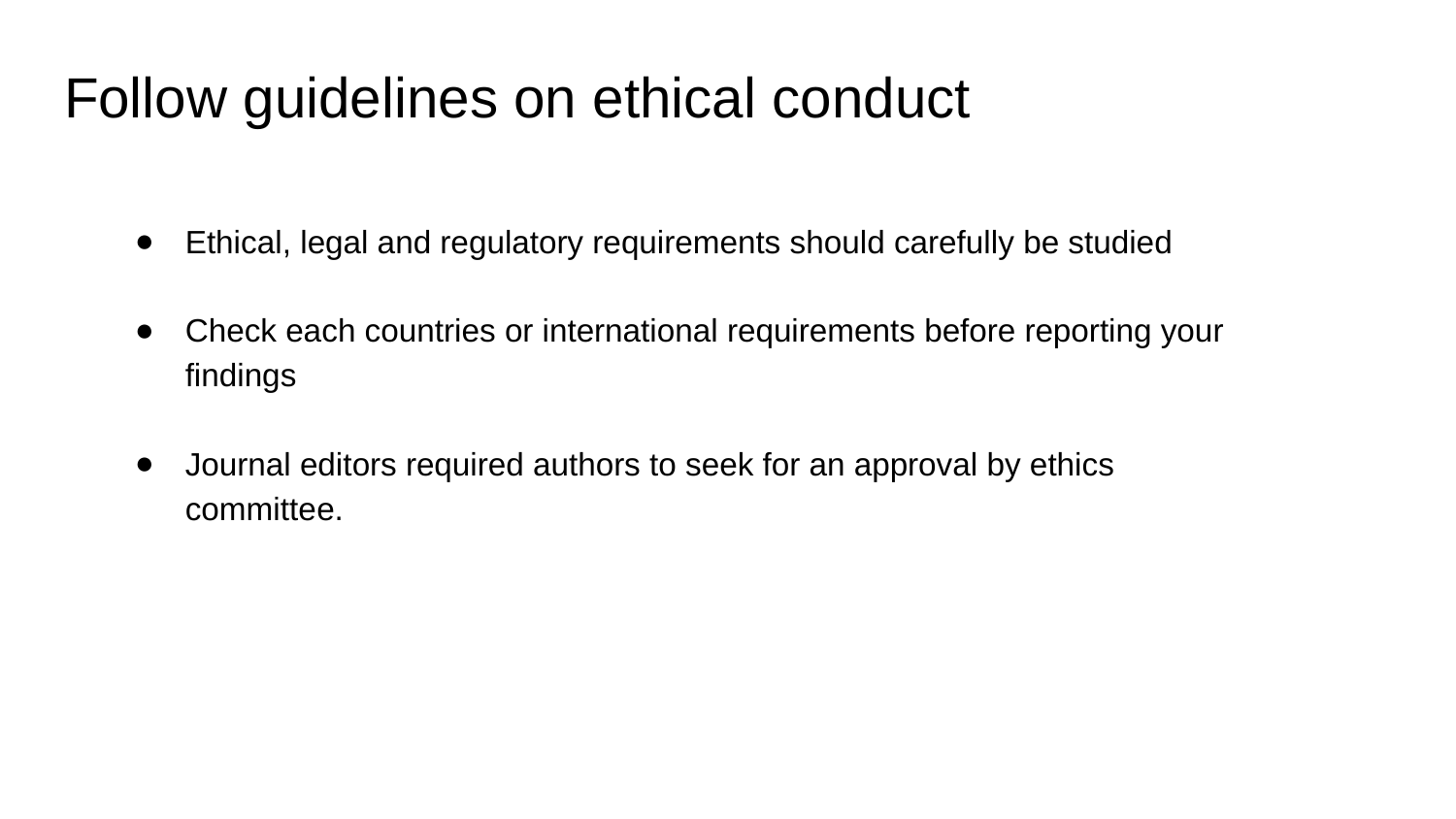

# Follow guidelines on ethical conduct

Ethical, legal and regulatory requirements should carefully be studied

Check each countries or international requirements before reporting your findings

Journal editors required authors to seek for an approval by ethics committee.